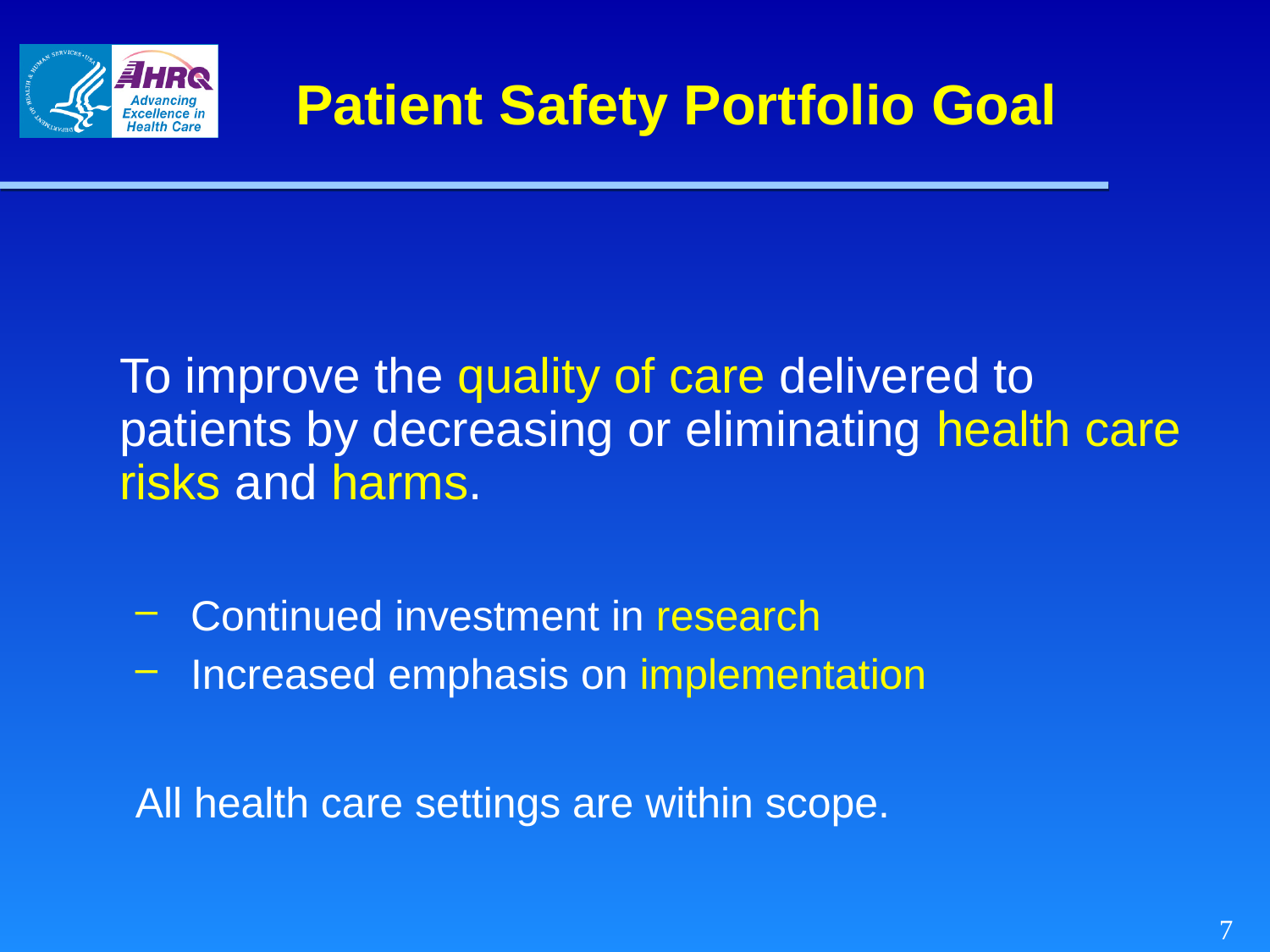

# Patient Safety Portfolio Goal

	To improve the quality of care delivered to patients by decreasing or eliminating health care risks and harms.

Continued investment in research
Increased emphasis on implementation

All health care settings are within scope.